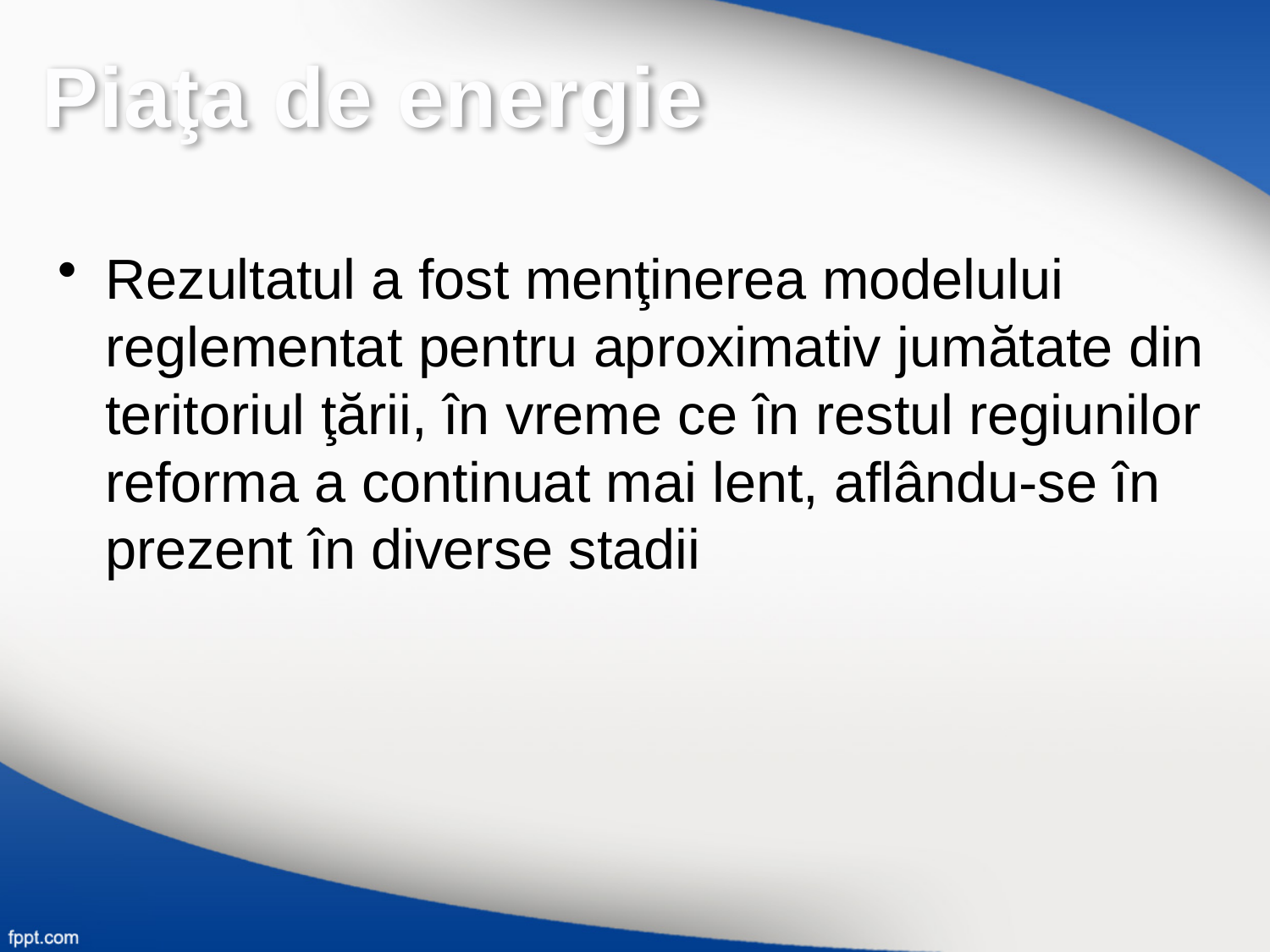

Piaţa de energie
Rezultatul a fost menţinerea modelului reglementat pentru aproximativ jumătate din teritoriul ţării, în vreme ce în restul regiunilor reforma a continuat mai lent, aflându-se în prezent în diverse stadii